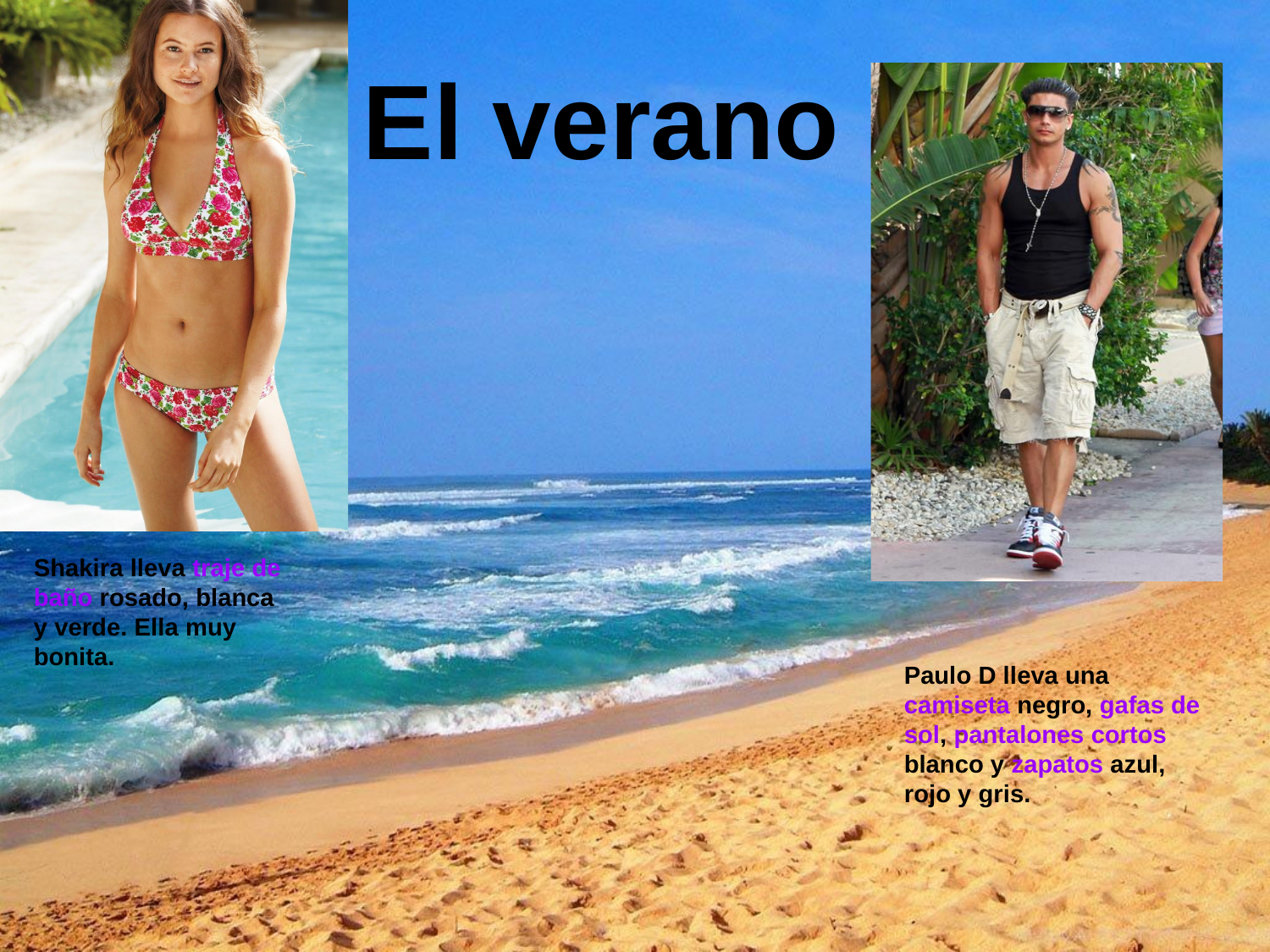

# El verano

Shakira lleva traje de baño rosado, blanca y verde. Ella muy bonita.
Paulo D lleva una camiseta negro, gafas de sol, pantalones cortos blanco y zapatos azul, rojo y gris.